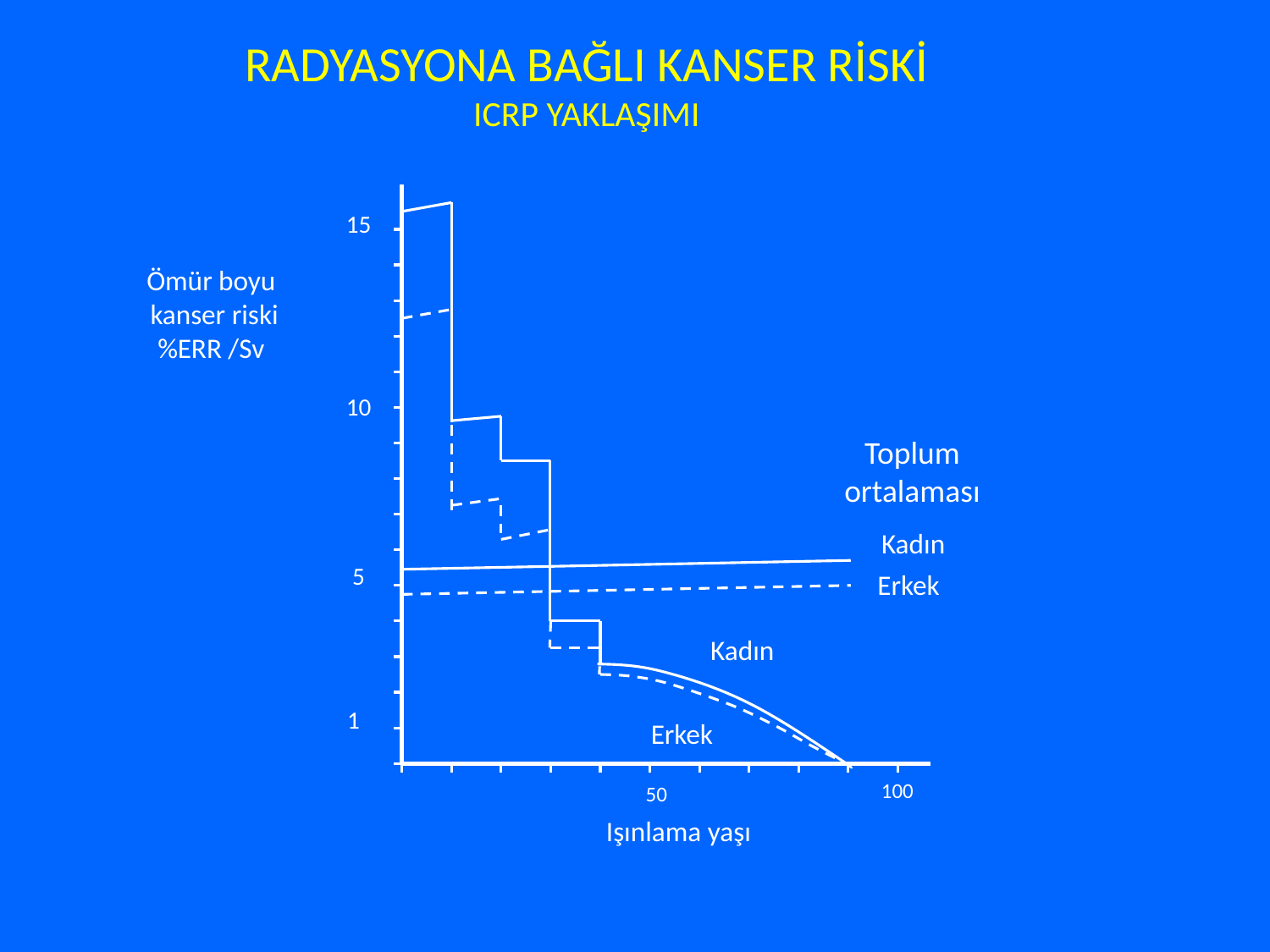

RADYASYONA BAĞLI KANSER RİSKİ
ICRP YAKLAŞIMI
15
Ömür boyu
 kanser riski
%ERR /Sv
10
Toplum ortalaması

Kadın

5
Erkek
Kadın

1
Erkek
100
50
Işınlama yaşı